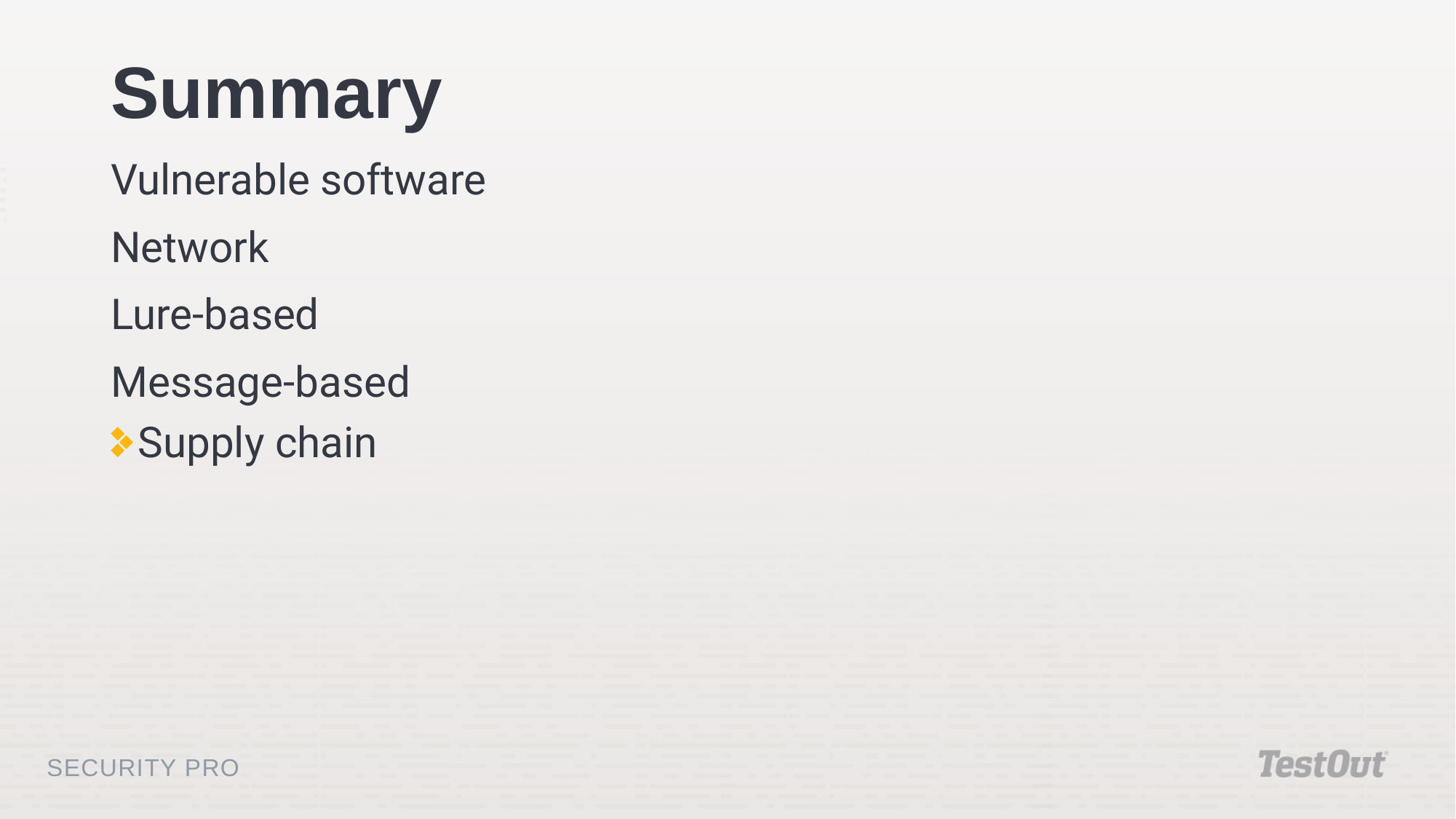

# Summary
Vulnerable software
Network
Lure-based
Message-based
Supply chain
Security Pro